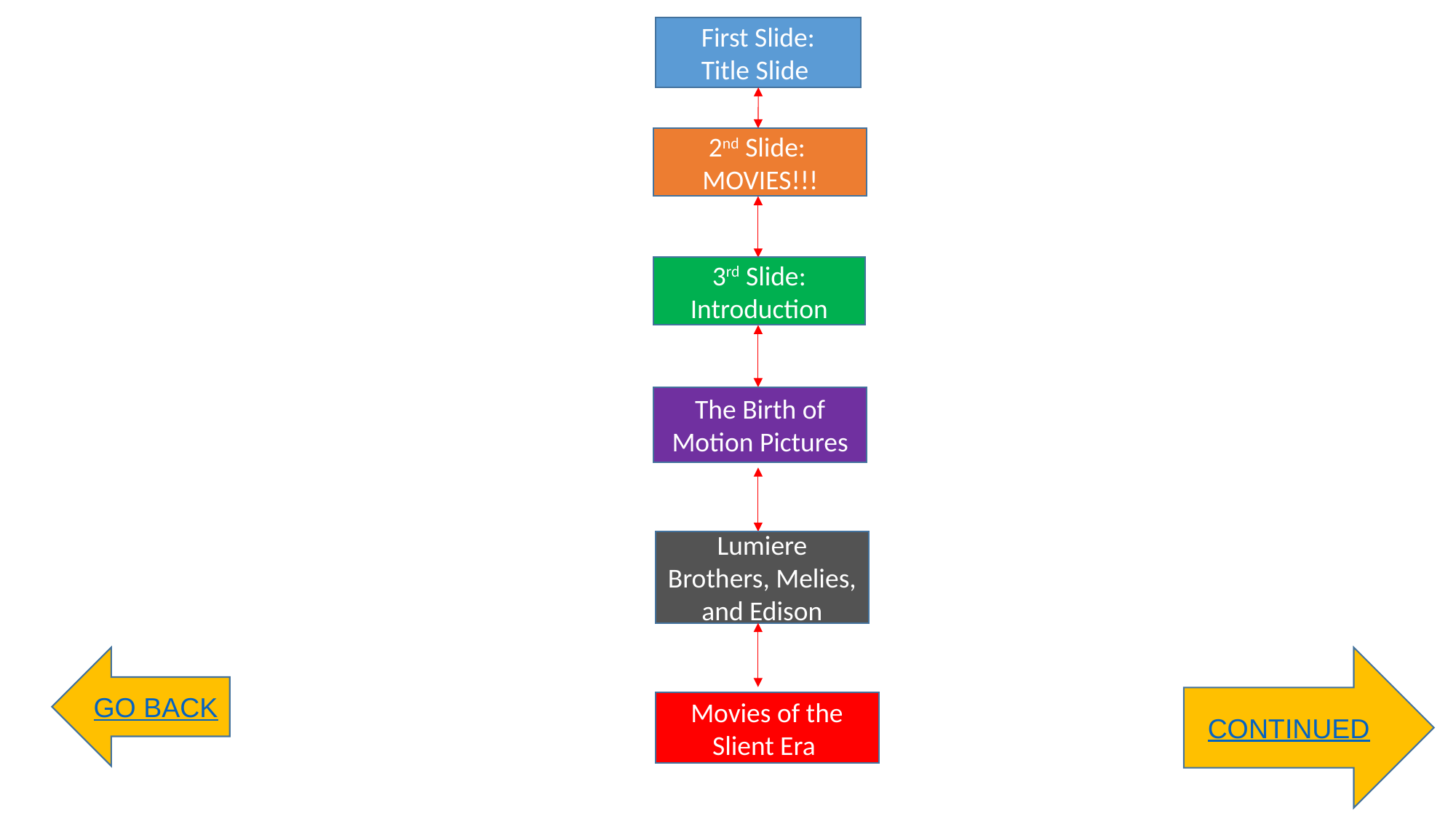

First Slide:
Title Slide

2nd Slide:
MOVIES!!!

3rd Slide:
Introduction
The Birth of Motion Pictures

Lumiere Brothers, Melies, and Edison

GO BACK
CONTINUED
Movies of the Slient Era